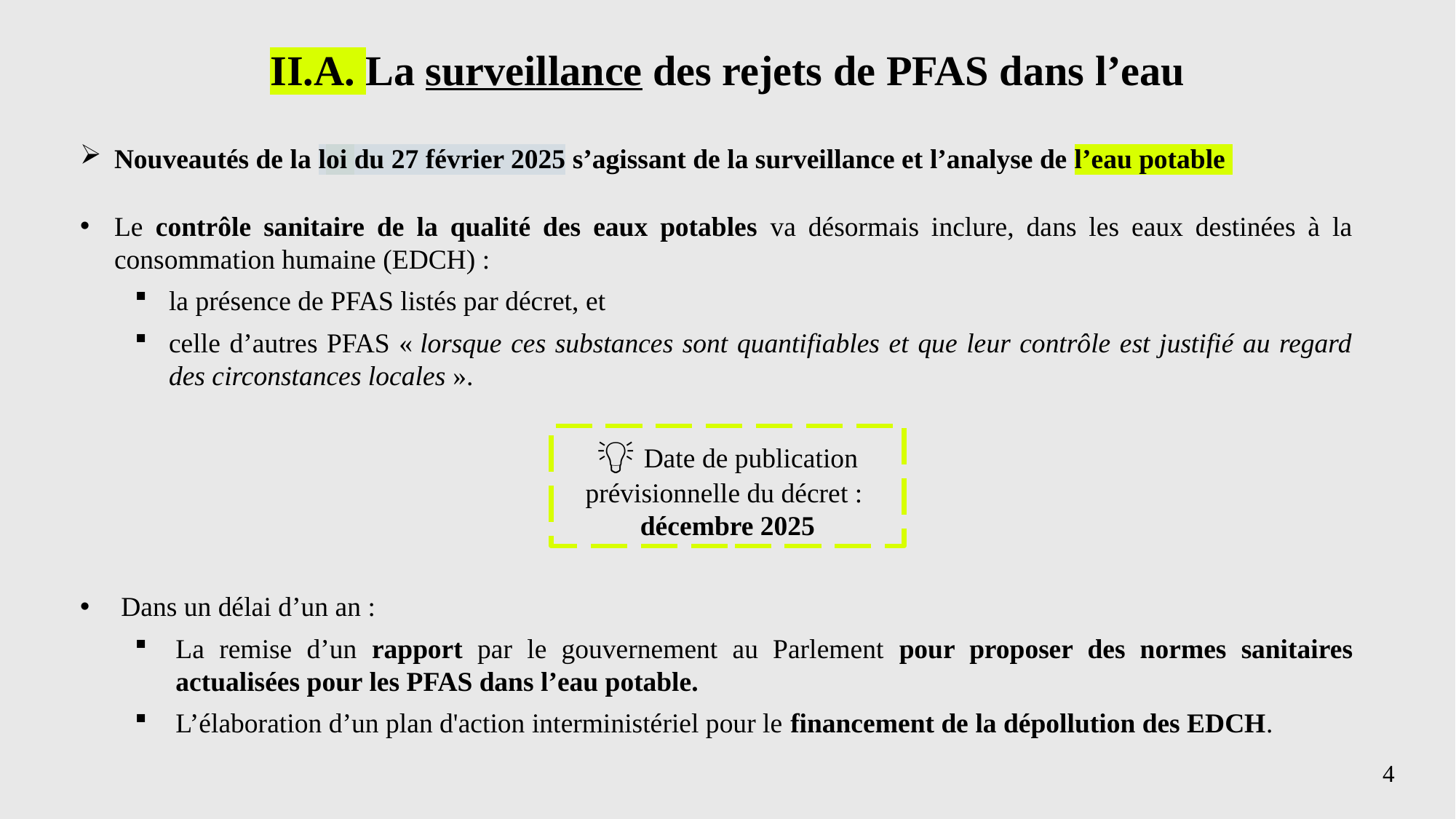

II.A. La surveillance des rejets de PFAS dans l’eau
Nouveautés de la loi du 27 février 2025 s’agissant de la surveillance et l’analyse de l’eau potable

Le contrôle sanitaire de la qualité des eaux potables va désormais inclure, dans les eaux destinées à la consommation humaine (EDCH) :
la présence de PFAS listés par décret, et
celle d’autres PFAS « lorsque ces substances sont quantifiables et que leur contrôle est justifié au regard des circonstances locales ».

Dans un délai d’un an :
La remise d’un rapport par le gouvernement au Parlement pour proposer des normes sanitaires actualisées pour les PFAS dans l’eau potable.
L’élaboration d’un plan d'action interministériel pour le financement de la dépollution des EDCH.
💡 Date de publication prévisionnelle du décret :
décembre 2025
4